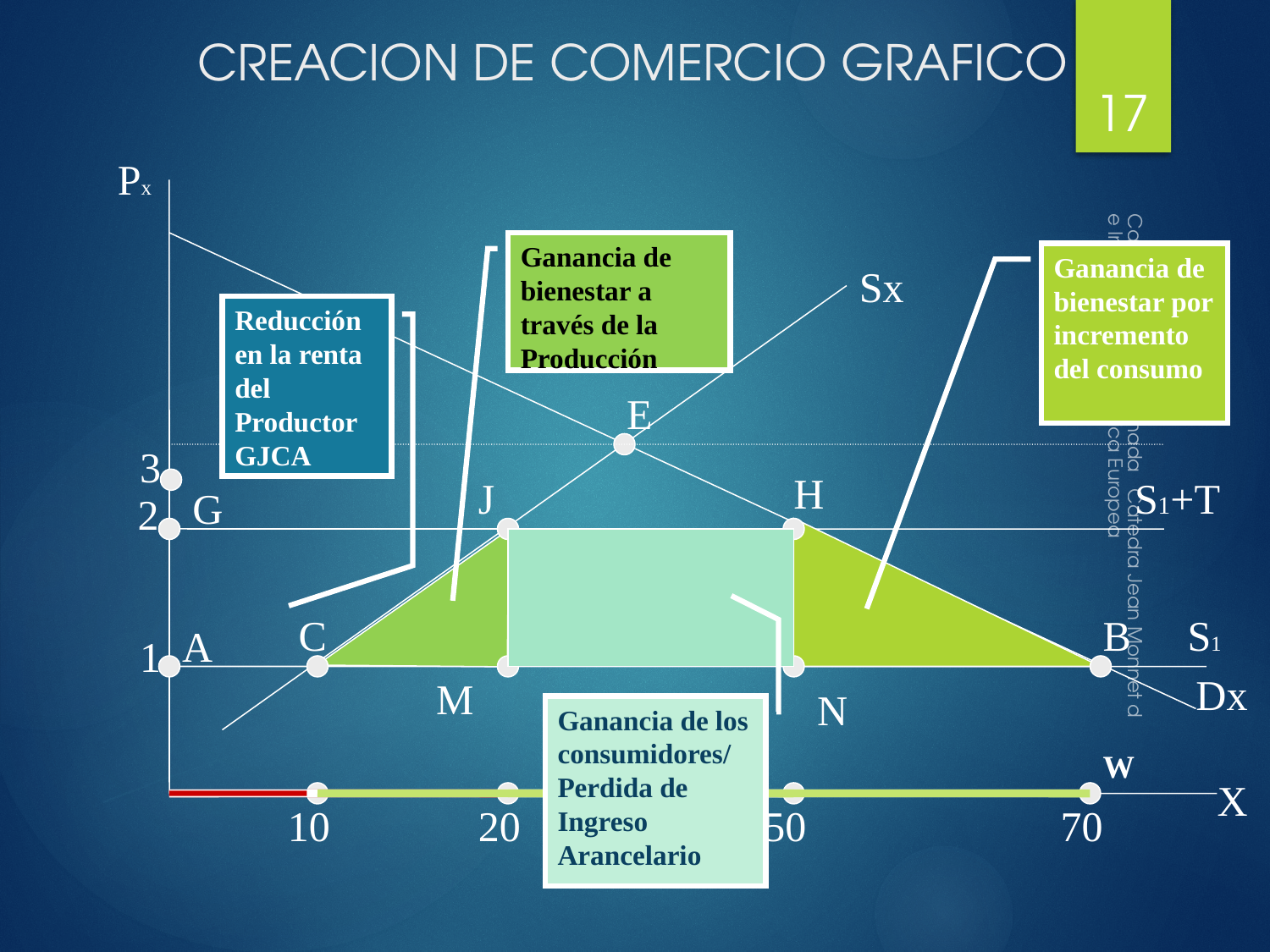

# CREACION DE COMERCIO GRAFICO
17
Px

Ganancia de bienestar a través de la Producción
Ganancia de bienestar por incremento del consumo
Sx

Reducción en la renta del Productor
GJCA
E

3

Carlos San Juan Mesonada   Cátedra Jean Monnet de Integración Económica Europea
H
J
S1+T

G
2

C
B
S1
A
1

Dx

M
N
Ganancia de los consumidores/
Perdida de Ingreso Arancelario
W
X

10

20

50
70